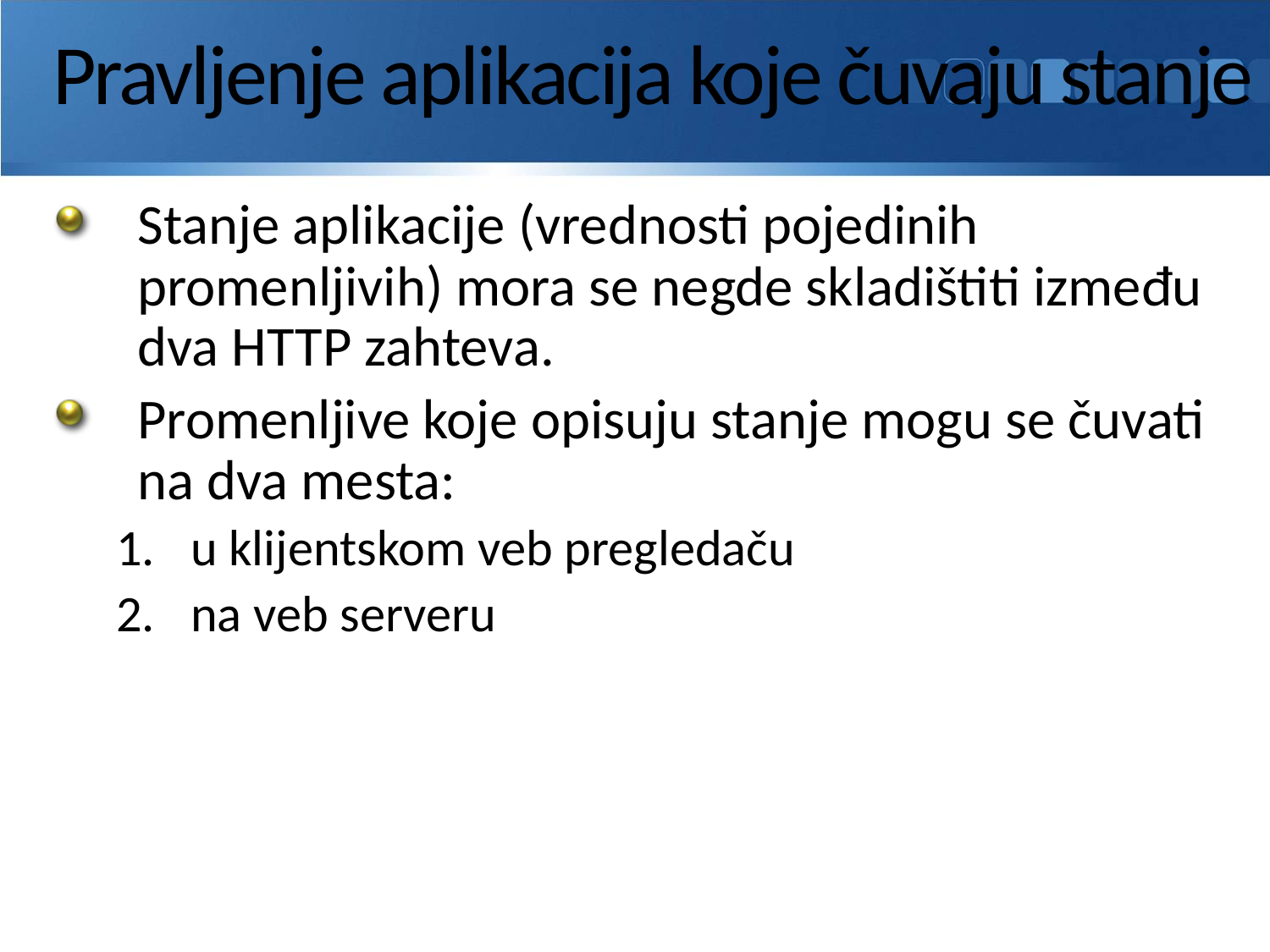

# Pravljenje aplikacija koje čuvaju stanje
Stanje aplikacije (vrednosti pojedinih promenljivih) mora se negde skladištiti između dva HTTP zahteva.
Promenljive koje opisuju stanje mogu se čuvati na dva mesta:
u klijentskom veb pregledaču
na veb serveru